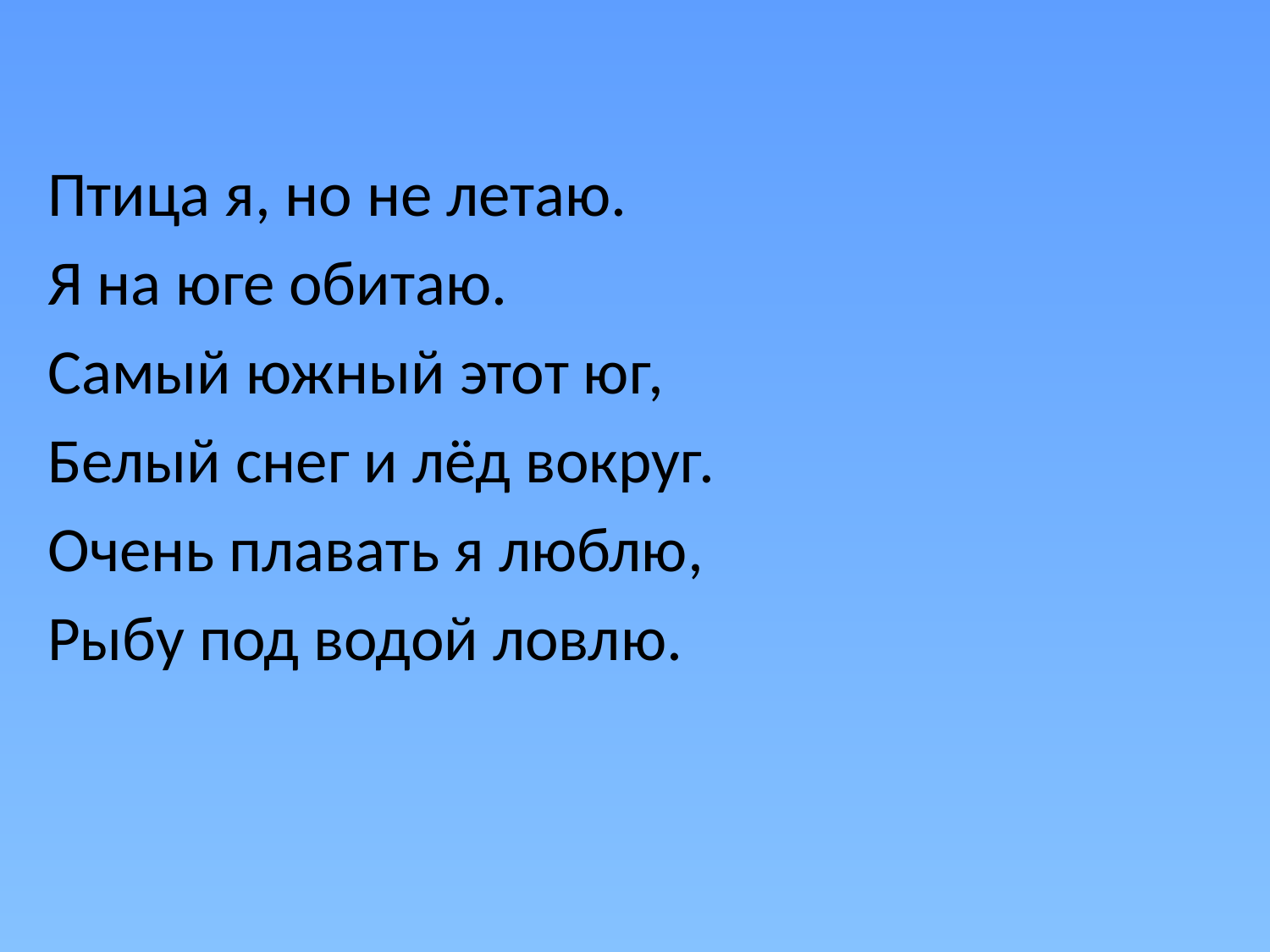

Птица я, но не летаю.
Я на юге обитаю.
Самый южный этот юг,
Белый снег и лёд вокруг.
Очень плавать я люблю,
Рыбу под водой ловлю.